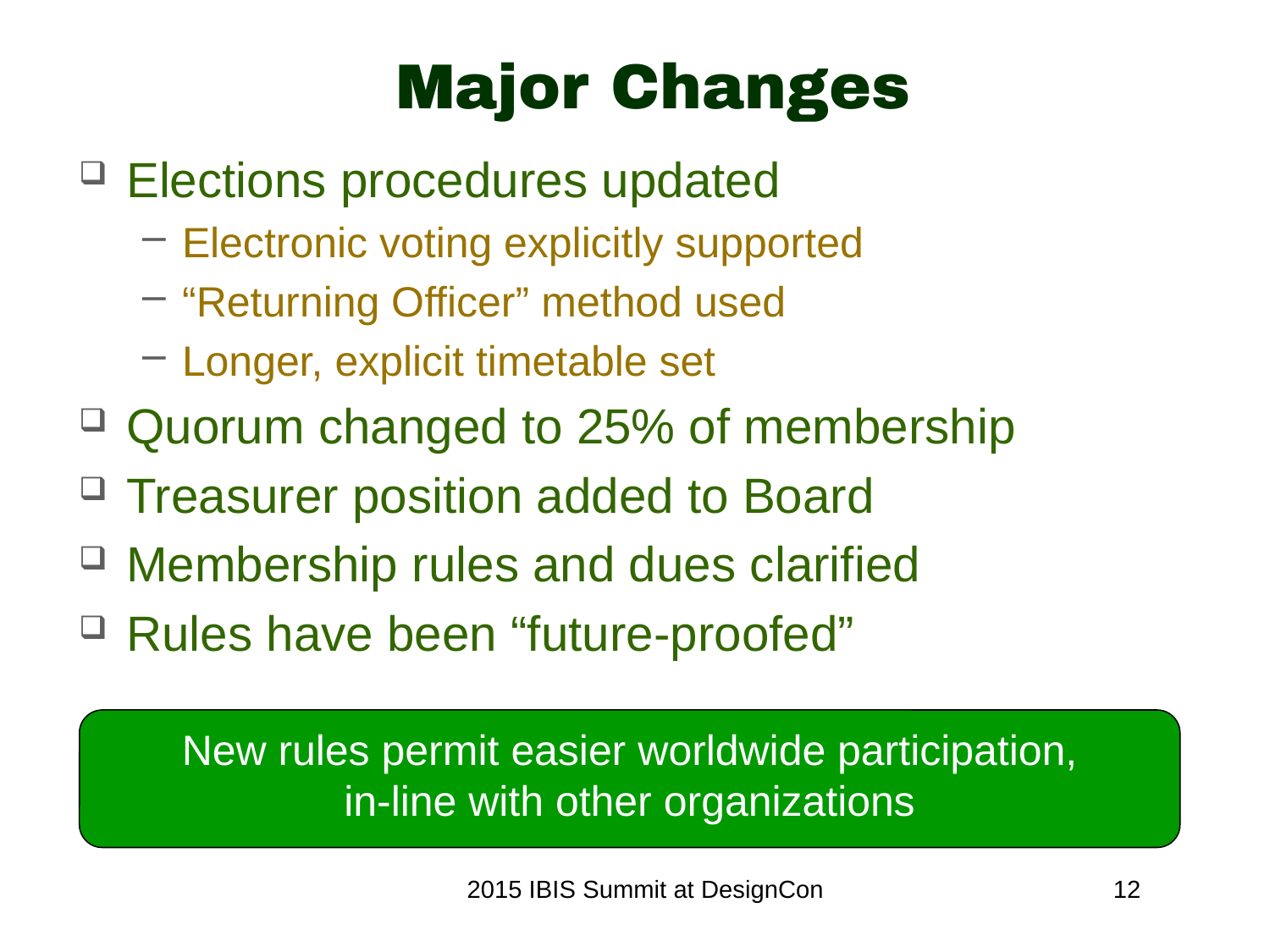

# Major Changes
Elections procedures updated
Electronic voting explicitly supported
“Returning Officer” method used
Longer, explicit timetable set
Quorum changed to 25% of membership
Treasurer position added to Board
Membership rules and dues clarified
Rules have been “future-proofed”

New rules permit easier worldwide participation,
in-line with other organizations

2015 IBIS Summit at DesignCon

12